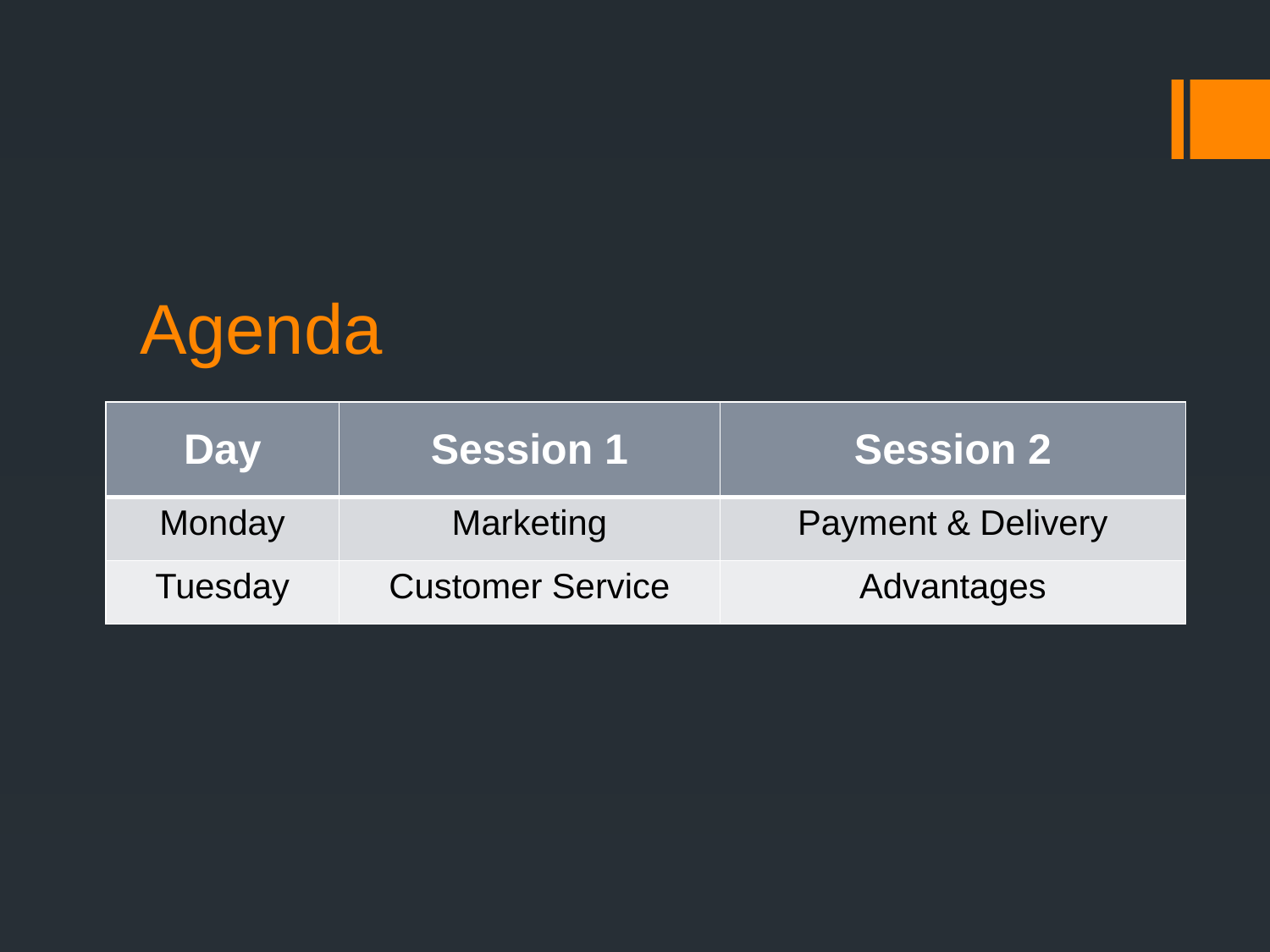

# Agenda
| Day | Session 1 | Session 2 |
| --- | --- | --- |
| Monday | Marketing | Payment & Delivery |
| Tuesday | Customer Service | Advantages |